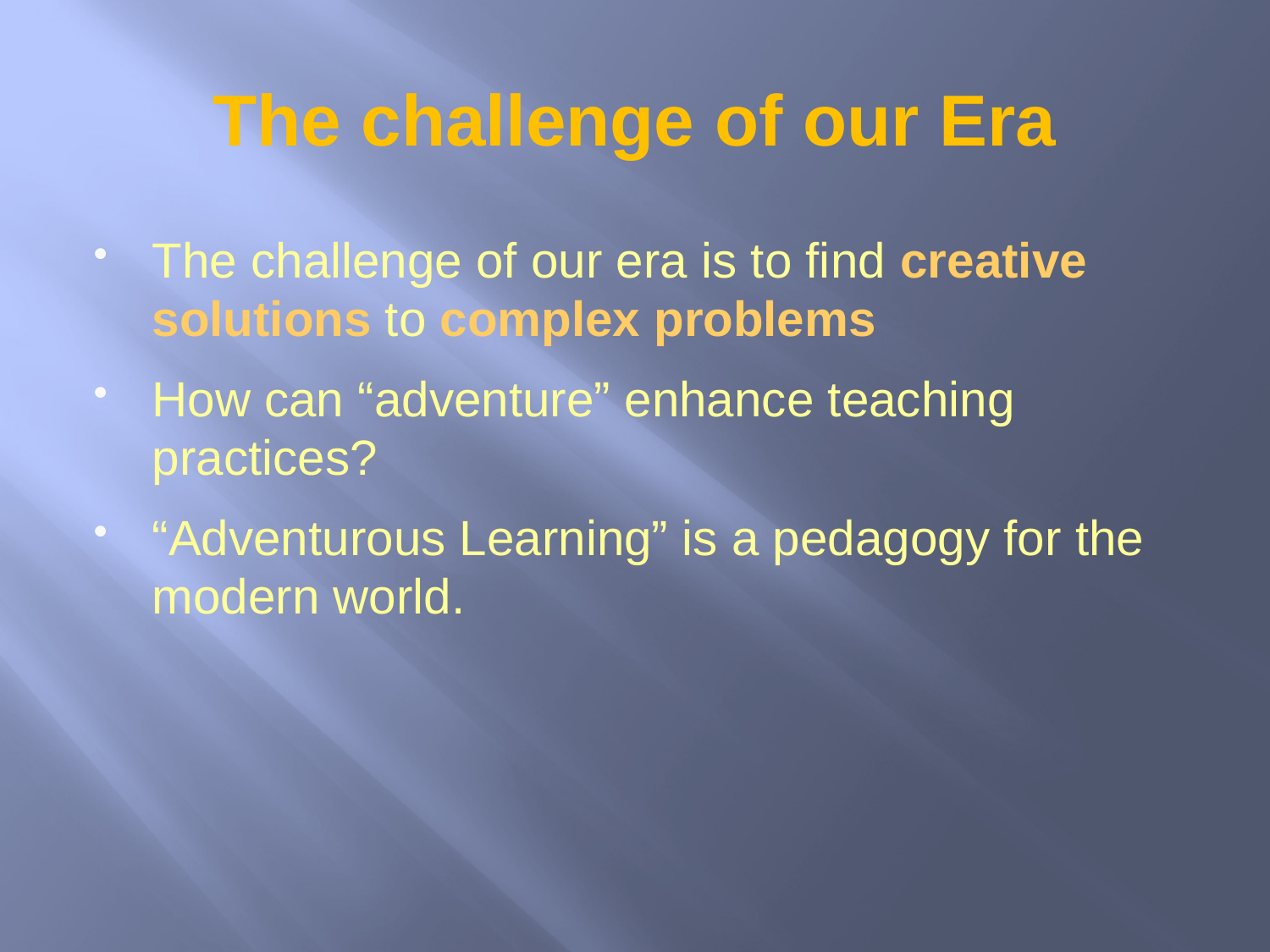

# The challenge of our Era
The challenge of our era is to find creative solutions to complex problems
How can “adventure” enhance teaching practices?
“Adventurous Learning” is a pedagogy for the modern world.